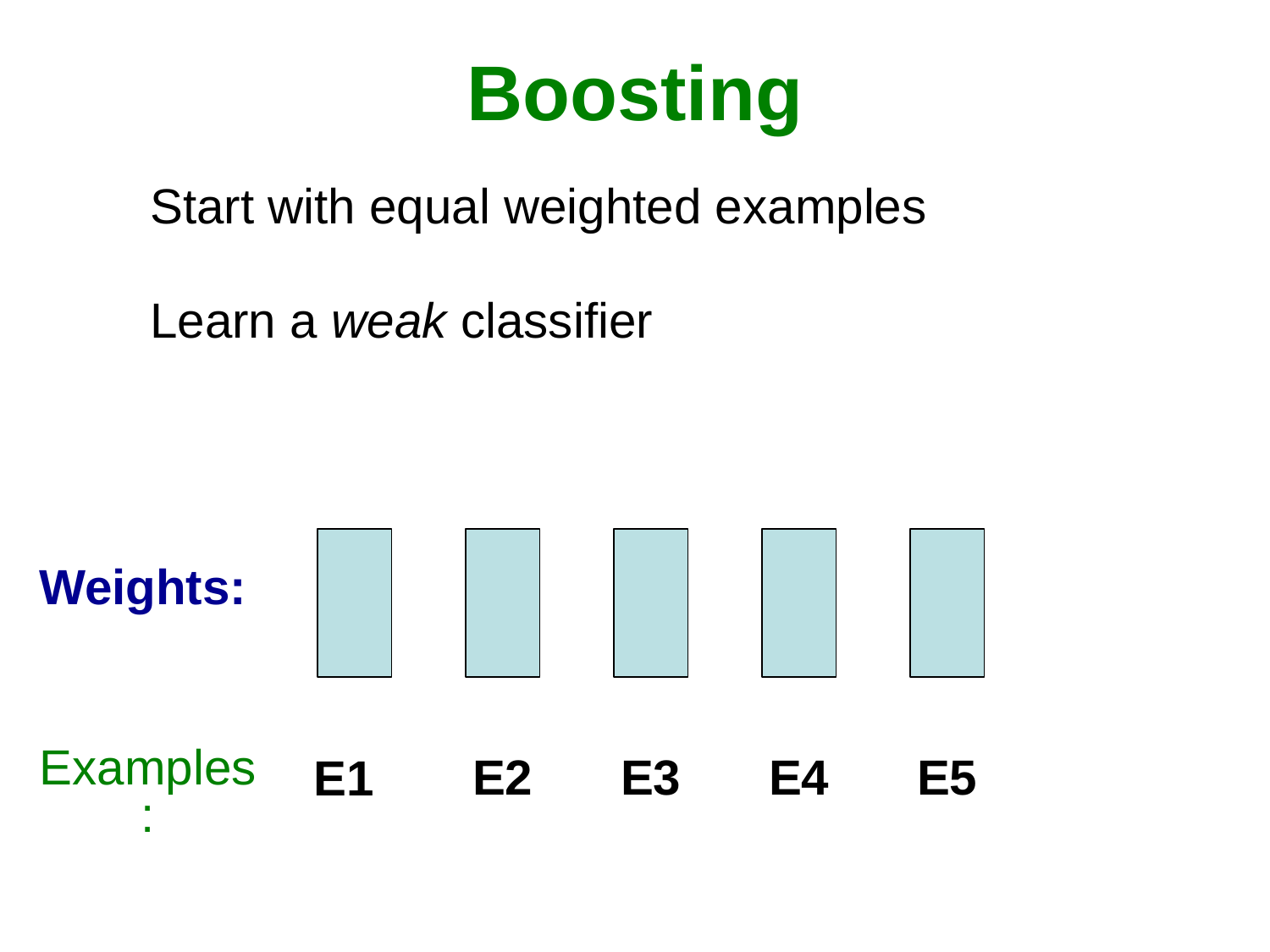

# Boosting
Start with equal weighted examples

Learn a weak classifier

Weights:
Examples:
E2
E3
E4
E5
E1